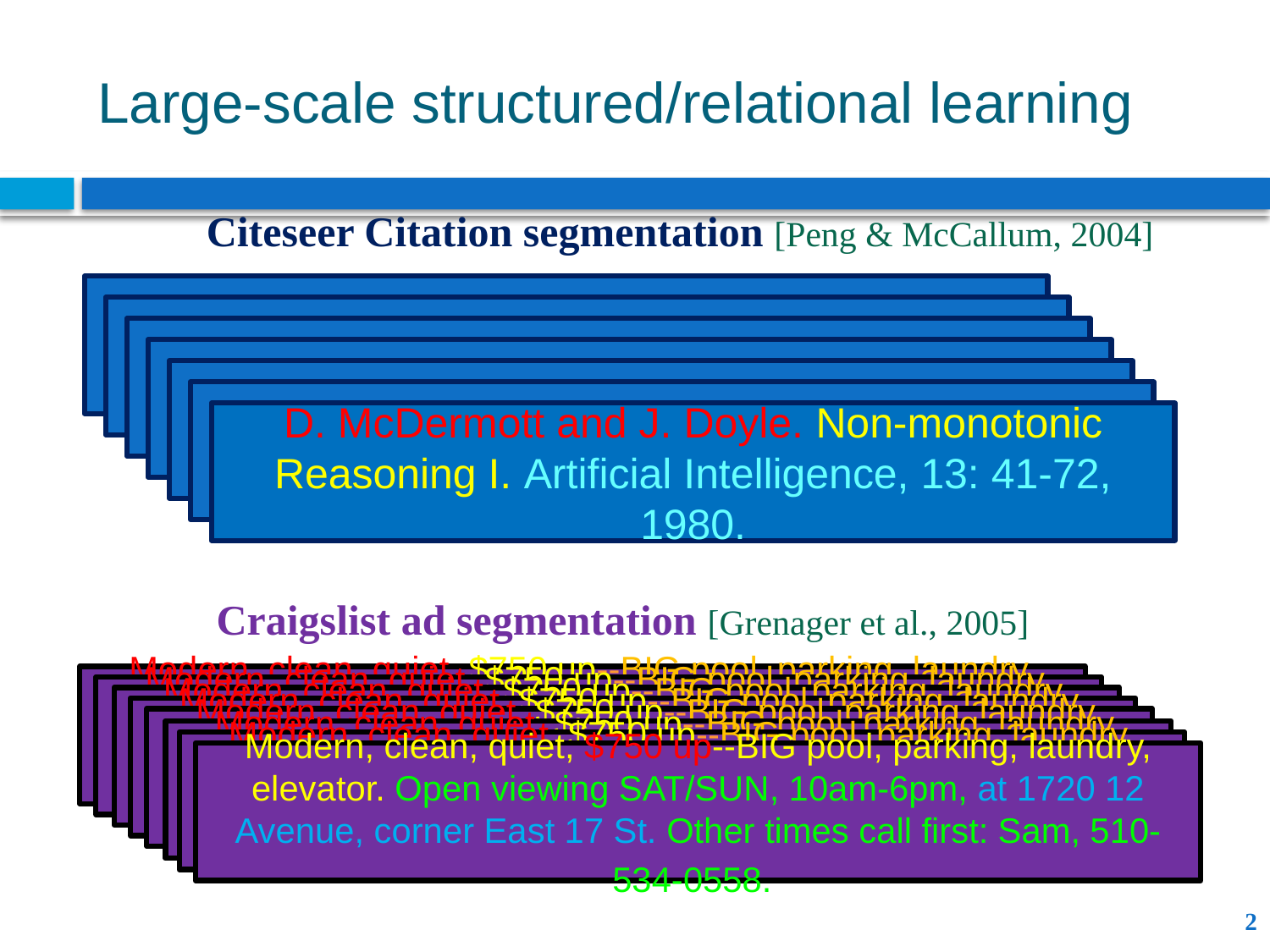

# Large-scale structured/relational learning
Citeseer Citation segmentation [Peng & McCallum, 2004]
D. McDermott and J. Doyle. Non-monotonic Reasoning I. Artificial Intelligence, 13: 41-72, 1980.
D. McDermott and J. Doyle. Non-monotonic Reasoning I. Artificial Intelligence, 13: 41-72, 1980.
D. McDermott and J. Doyle. Non-monotonic Reasoning I. Artificial Intelligence, 13: 41-72, 1980.
D. McDermott and J. Doyle. Non-monotonic Reasoning I. Artificial Intelligence, 13: 41-72, 1980.
D. McDermott and J. Doyle. Non-monotonic Reasoning I. Artificial Intelligence, 13: 41-72, 1980.
D. McDermott and J. Doyle. Non-monotonic Reasoning I. Artificial Intelligence, 13: 41-72, 1980.
D. McDermott and J. Doyle. Non-monotonic Reasoning I. Artificial Intelligence, 13: 41-72, 1980.
 Craigslist ad segmentation [Grenager et al., 2005]
Modern, clean, quiet, $750 up--BIG pool, parking, laundry, elevator. Open viewing SAT/SUN, 10am-6pm, at 1720 12 Avenue, corner East 17 St. Other times call first: Sam, 510-534-0558.
Modern, clean, quiet, $750 up--BIG pool, parking, laundry, elevator. Open viewing SAT/SUN, 10am-6pm, at 1720 12 Avenue, corner East 17 St. Other times call first: Sam, 510-534-0558.
Modern, clean, quiet, $750 up--BIG pool, parking, laundry, elevator. Open viewing SAT/SUN, 10am-6pm, at 1720 12 Avenue, corner East 17 St. Other times call first: Sam, 510-534-0558.
Modern, clean, quiet, $750 up--BIG pool, parking, laundry, elevator. Open viewing SAT/SUN, 10am-6pm, at 1720 12 Avenue, corner East 17 St. Other times call first: Sam, 510-534-0558.
Modern, clean, quiet, $750 up--BIG pool, parking, laundry, elevator. Open viewing SAT/SUN, 10am-6pm, at 1720 12 Avenue, corner East 17 St. Other times call first: Sam, 510-534-0558.
Modern, clean, quiet, $750 up--BIG pool, parking, laundry, elevator. Open viewing SAT/SUN, 10am-6pm, at 1720 12 Avenue, corner East 17 St. Other times call first: Sam, 510-534-0558.
Modern, clean, quiet, $750 up--BIG pool, parking, laundry, elevator. Open viewing SAT/SUN, 10am-6pm, at 1720 12 Avenue, corner East 17 St. Other times call first: Sam, 510-534-0558.
Modern, clean, quiet, $750 up--BIG pool, parking, laundry, elevator. Open viewing SAT/SUN, 10am-6pm, at 1720 12 Avenue, corner East 17 St. Other times call first: Sam, 510-534-0558.
2